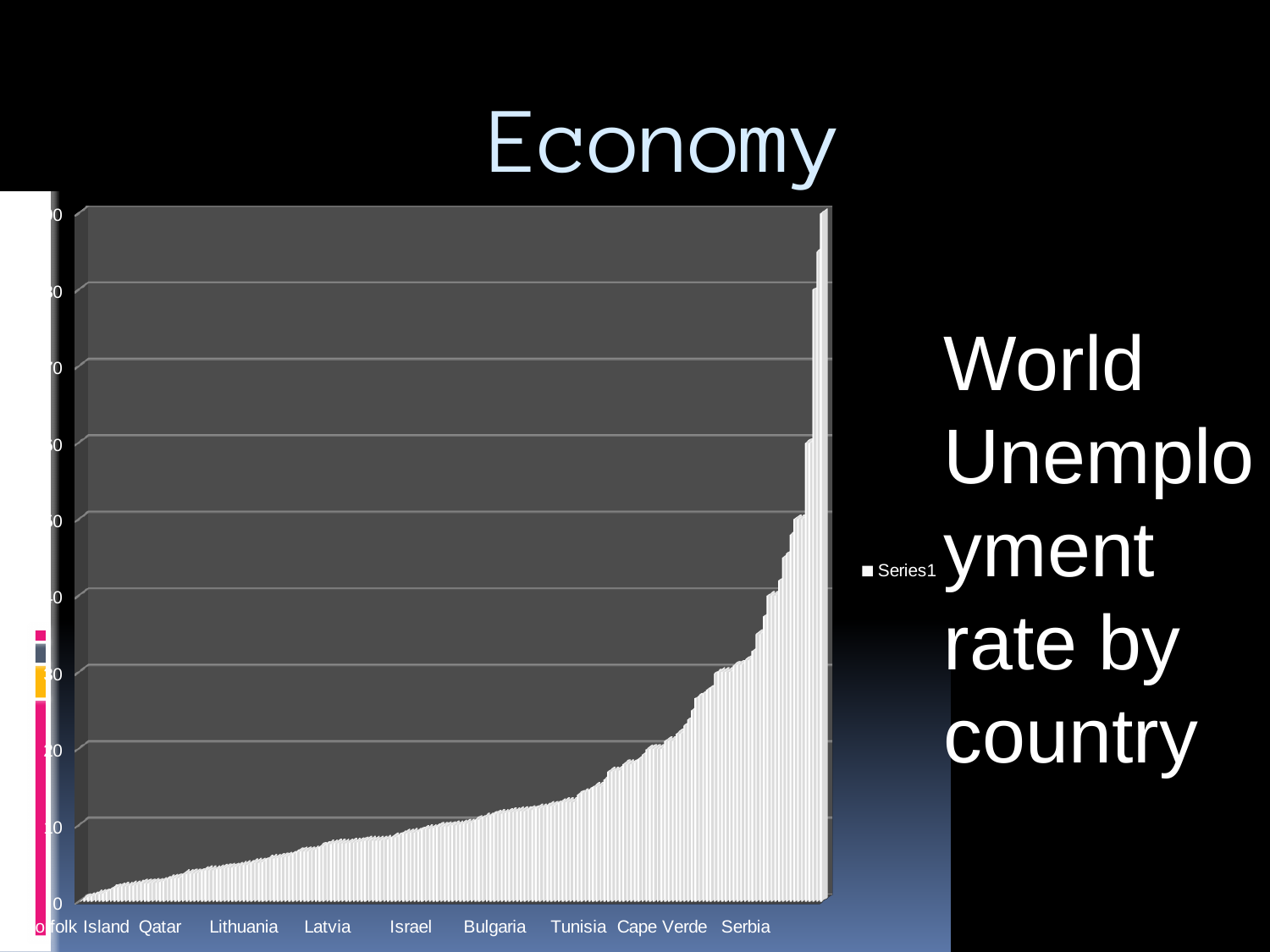

# Economy

[unsupported chart]

World Unemployment rate by country